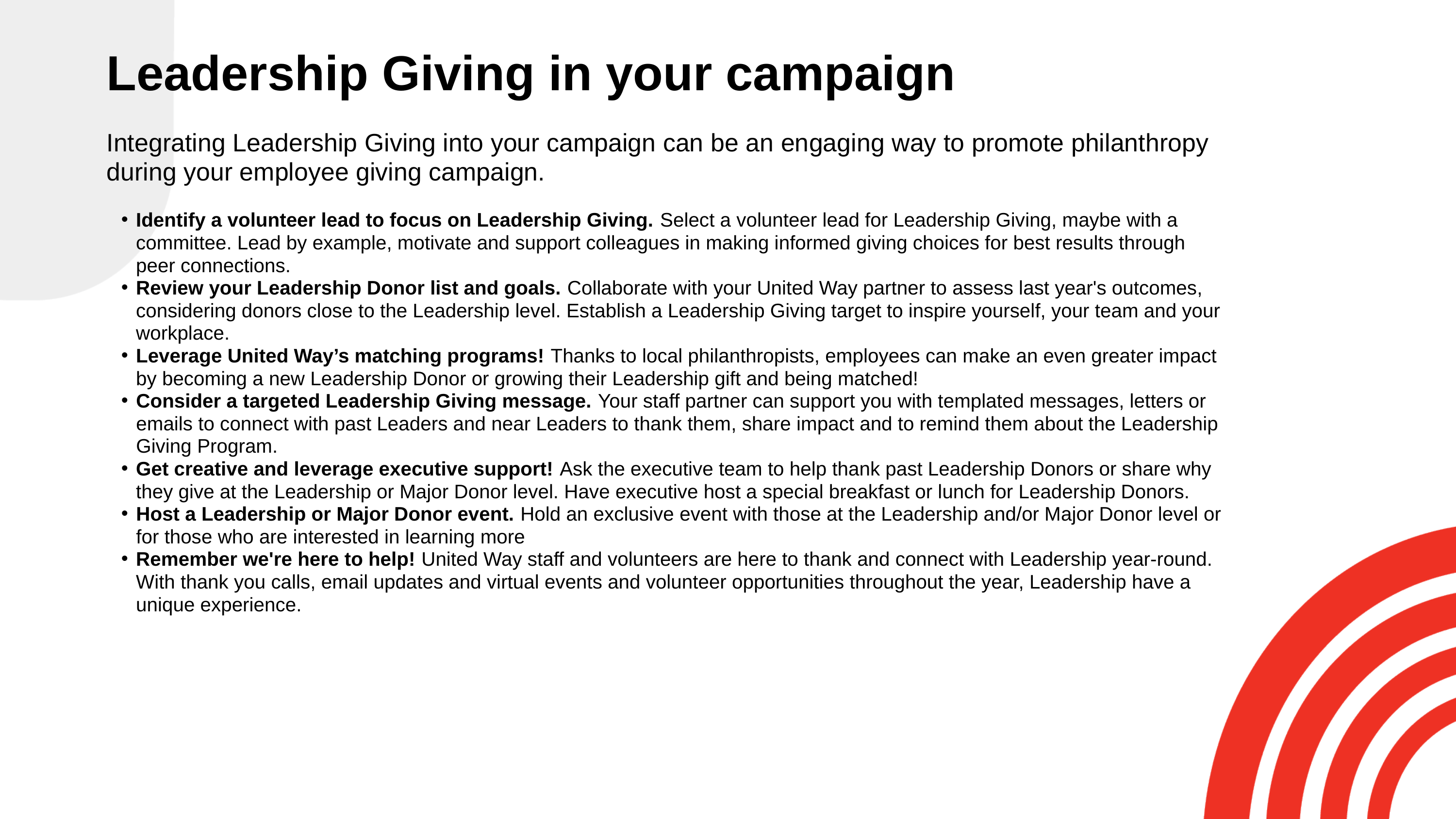

Leadership Giving in your campaign
Integrating Leadership Giving into your campaign can be an engaging way to promote philanthropy during your employee giving campaign.

Identify a volunteer lead to focus on Leadership Giving. Select a volunteer lead for Leadership Giving, maybe with a committee. Lead by example, motivate and support colleagues in making informed giving choices for best results through peer connections.
Review your Leadership Donor list and goals. Collaborate with your United Way partner to assess last year's outcomes, considering donors close to the Leadership level. Establish a Leadership Giving target to inspire yourself, your team and your workplace.
Leverage United Way’s matching programs! Thanks to local philanthropists, employees can make an even greater impact by becoming a new Leadership Donor or growing their Leadership gift and being matched!
Consider a targeted Leadership Giving message. Your staff partner can support you with templated messages, letters or emails to connect with past Leaders and near Leaders to thank them, share impact and to remind them about the Leadership Giving Program.
Get creative and leverage executive support! Ask the executive team to help thank past Leadership Donors or share why they give at the Leadership or Major Donor level. Have executive host a special breakfast or lunch for Leadership Donors.
Host a Leadership or Major Donor event. Hold an exclusive event with those at the Leadership and/or Major Donor level or for those who are interested in learning more
Remember we're here to help! United Way staff and volunteers are here to thank and connect with Leadership year-round. With thank you calls, email updates and virtual events and volunteer opportunities throughout the year, Leadership have a unique experience.